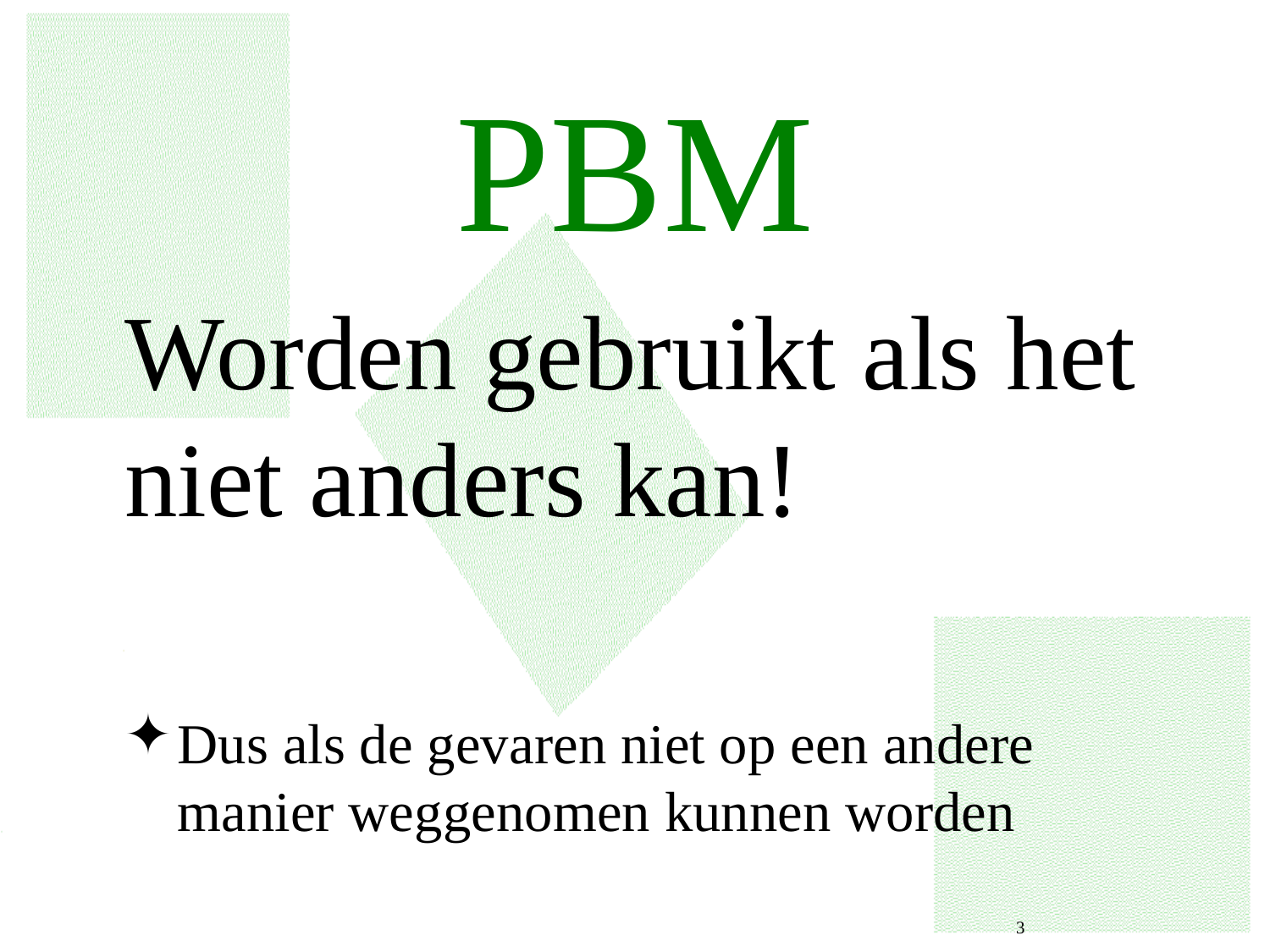

# PBM
Worden gebruikt als het niet anders kan!

Dus als de gevaren niet op een andere manier weggenomen kunnen worden

                     3